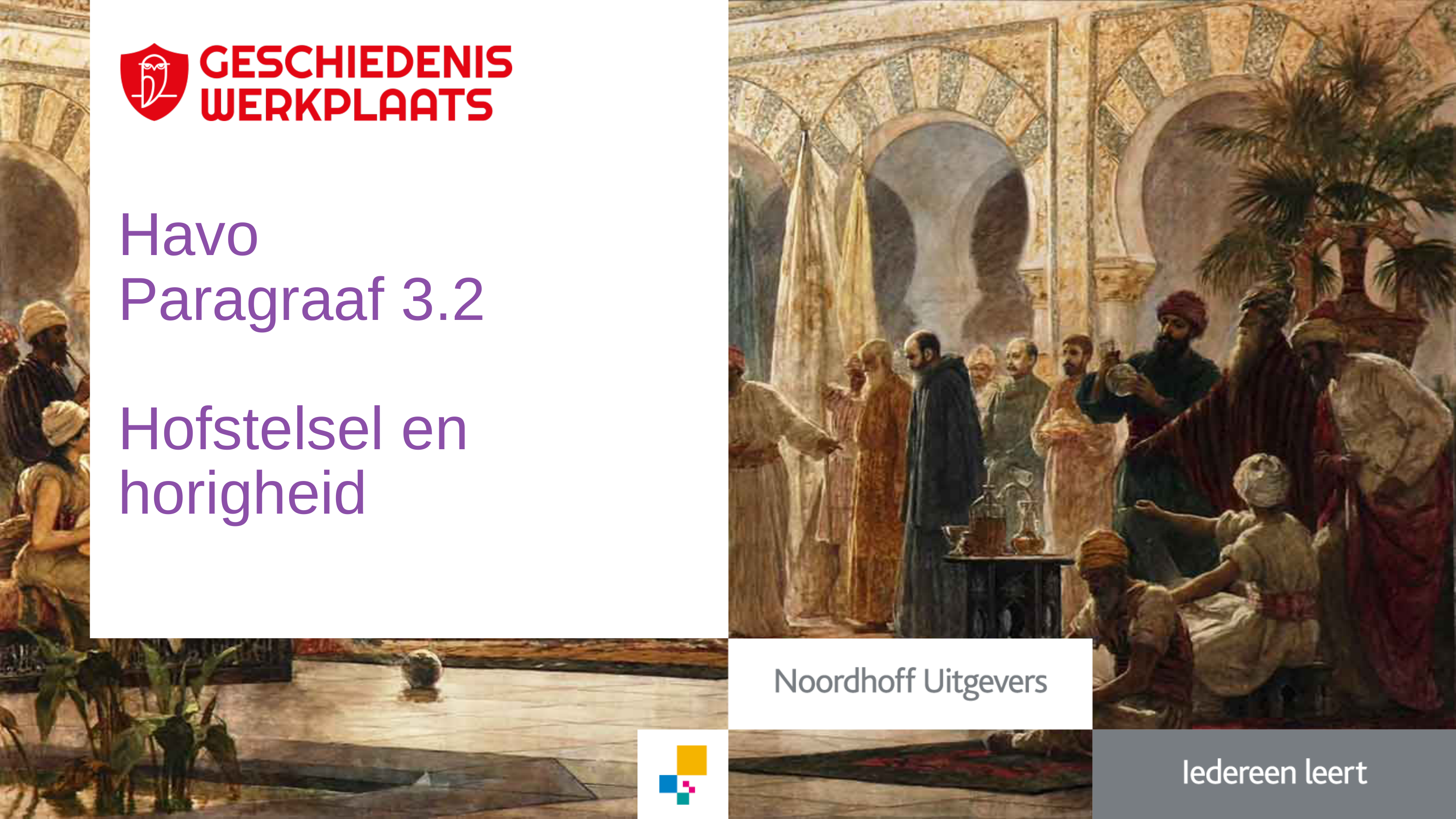

# Havo Paragraaf 3.2 Hofstelsel en horigheid